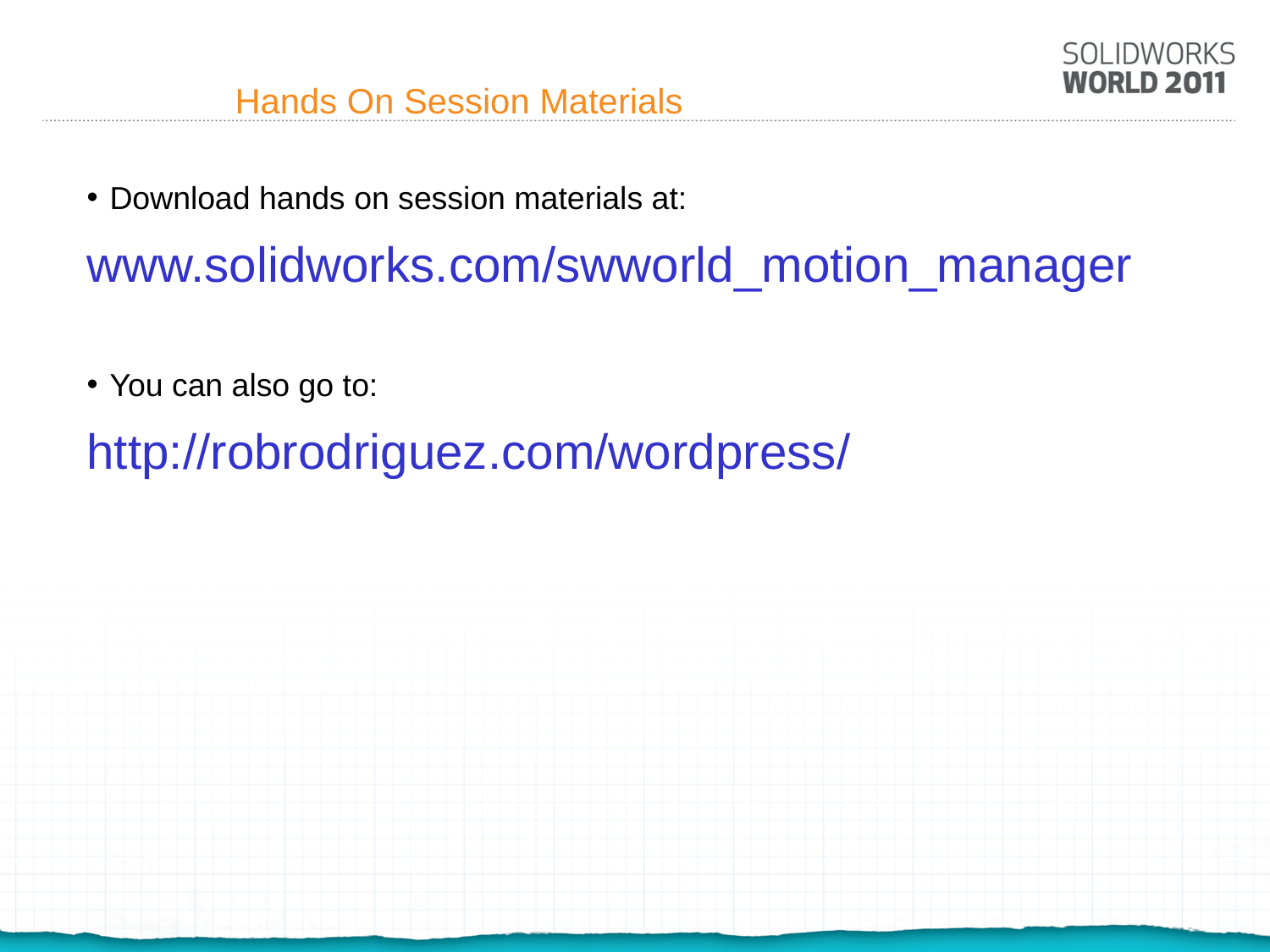

# Hands On Session Materials
Download hands on session materials at:
www.solidworks.com/swworld_motion_manager

You can also go to:
http://robrodriguez.com/wordpress/